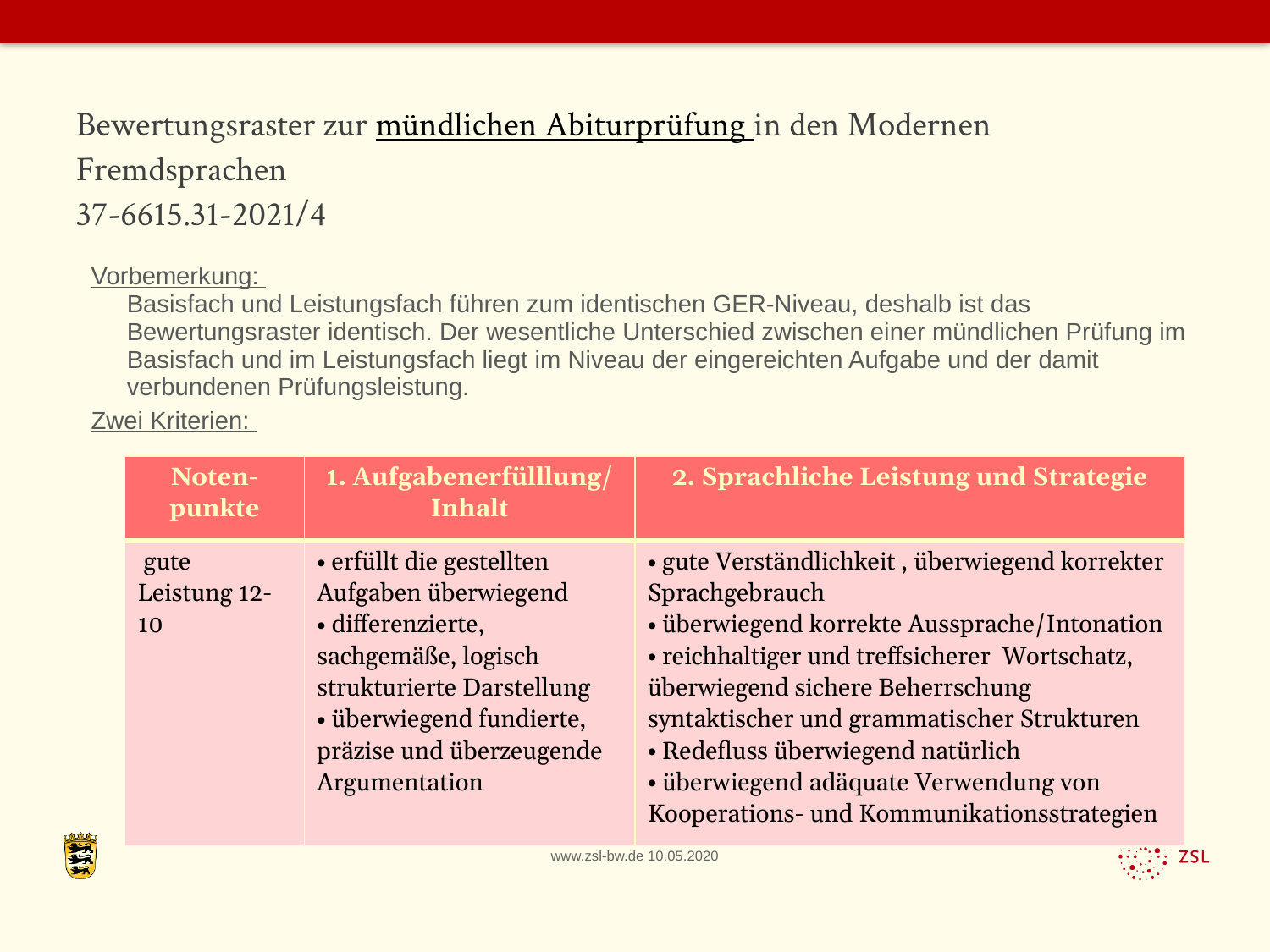

# Bewertungsraster zur mündlichen Abiturprüfung in den Modernen Fremdsprachen 37-6615.31-2021/4
Vorbemerkung:
Basisfach und Leistungsfach führen zum identischen GER-Niveau, deshalb ist das Bewertungsraster identisch. Der wesentliche Unterschied zwischen einer mündlichen Prüfung im Basisfach und im Leistungsfach liegt im Niveau der eingereichten Aufgabe und der damit verbundenen Prüfungsleistung.
Zwei Kriterien:
| Noten-punkte | 1. Aufgabenerfülllung/ Inhalt | 2. Sprachliche Leistung und Strategie |
| --- | --- | --- |
| gute Leistung 12-10 | erfüllt die gestellten Aufgaben überwiegend differenzierte, sachgemäße, logisch strukturierte Darstellung überwiegend fundierte, präzise und überzeugende Argumentation | gute Verständlichkeit , überwiegend korrekter Sprachgebrauch überwiegend korrekte Aussprache/Intonation reichhaltiger und treffsicherer Wortschatz, überwiegend sichere Beherrschung syntaktischer und grammatischer Strukturen Redefluss überwiegend natürlich überwiegend adäquate Verwendung von Kooperations- und Kommunikationsstrategien |